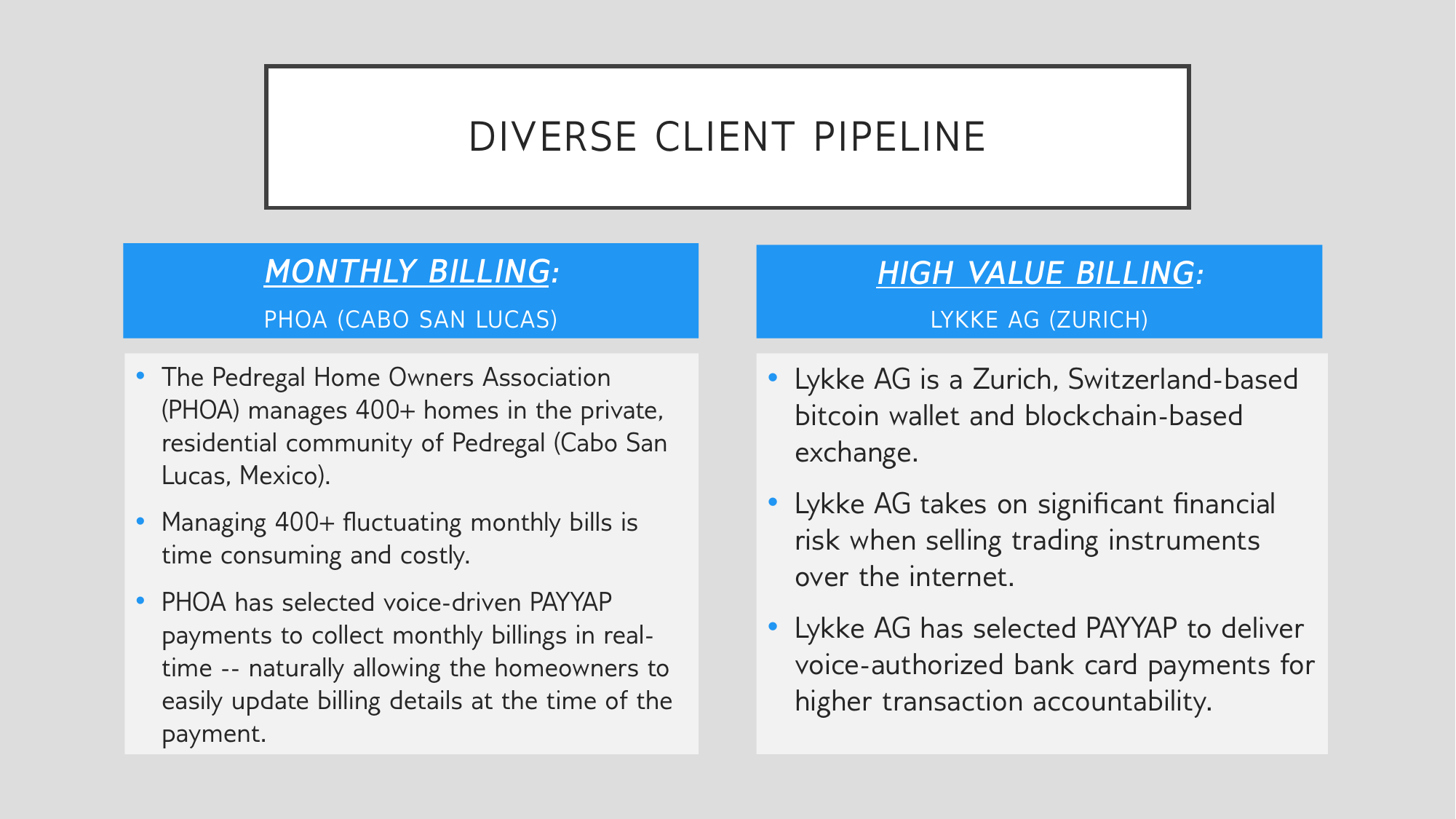

# DIVERSE CLIENT PIPELINE
MONTHLY BILLING:
PHOA (Cabo San Lucas)
HIGH VALUE BILLING:
Lykke AG (zurIch)
The Pedregal Home Owners Association (PHOA) manages 400+ homes in the private, residential community of Pedregal (Cabo San Lucas, Mexico).
Managing 400+ fluctuating monthly bills is time consuming and costly.
PHOA has selected voice-driven PAYYAP payments to collect monthly billings in real-time -- naturally allowing the homeowners to easily update billing details at the time of the payment.

Lykke AG is a Zurich, Switzerland-based bitcoin wallet and blockchain-based exchange.
Lykke AG takes on significant financial risk when selling trading instruments over the internet.
Lykke AG has selected PAYYAP to deliver voice-authorized bank card payments for higher transaction accountability.